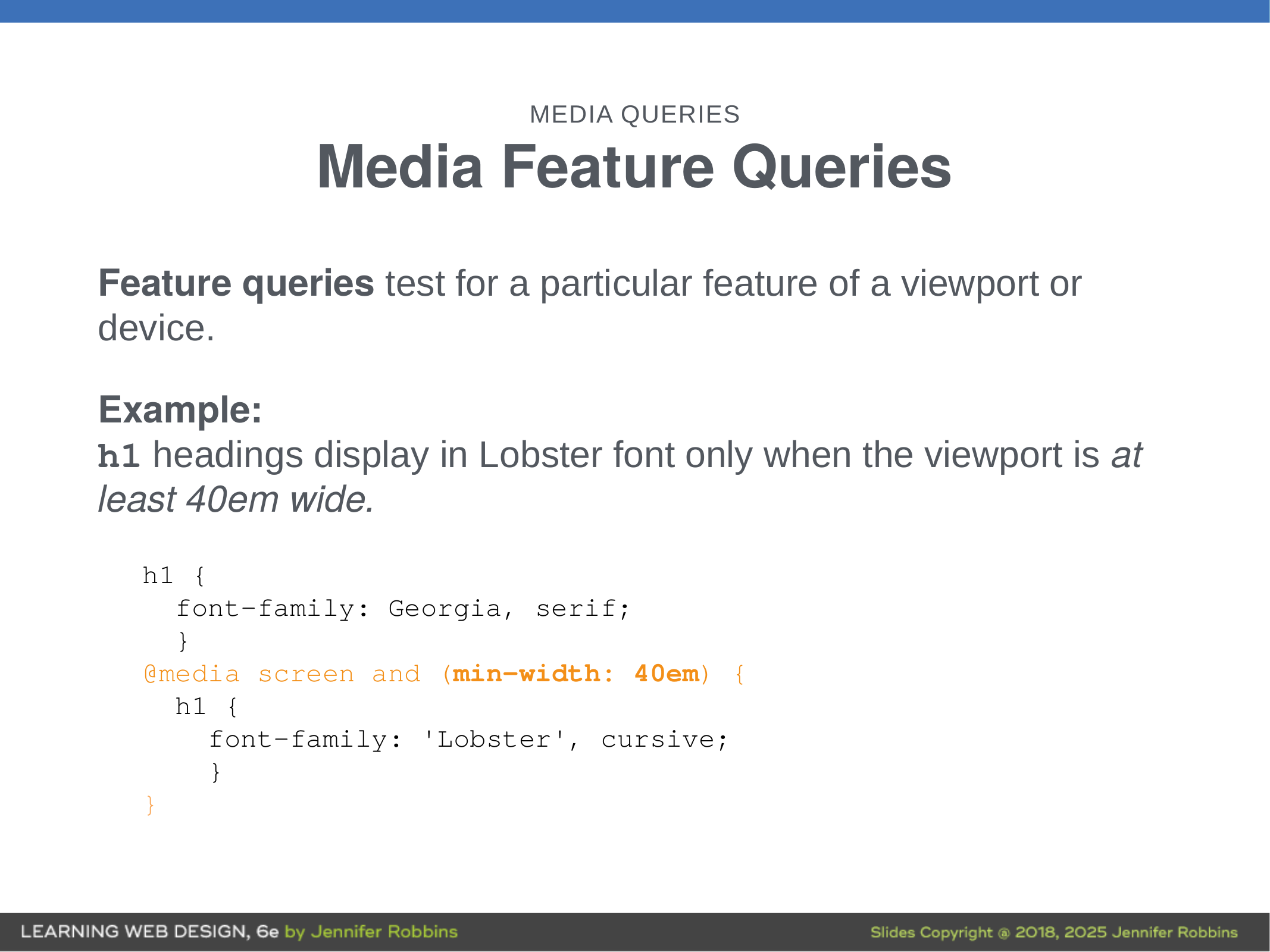

# MEDIA QUERIES
Media Feature Queries
Feature queries test for a particular feature of a viewport or device.
Example:
h1 headings display in Lobster font only when the viewport is at least 40em wide.
h1 {
  font-family: Georgia, serif;
  }
@media screen and (min-width: 40em) {
  h1 {
    font-family: 'Lobster', cursive;
    }
}